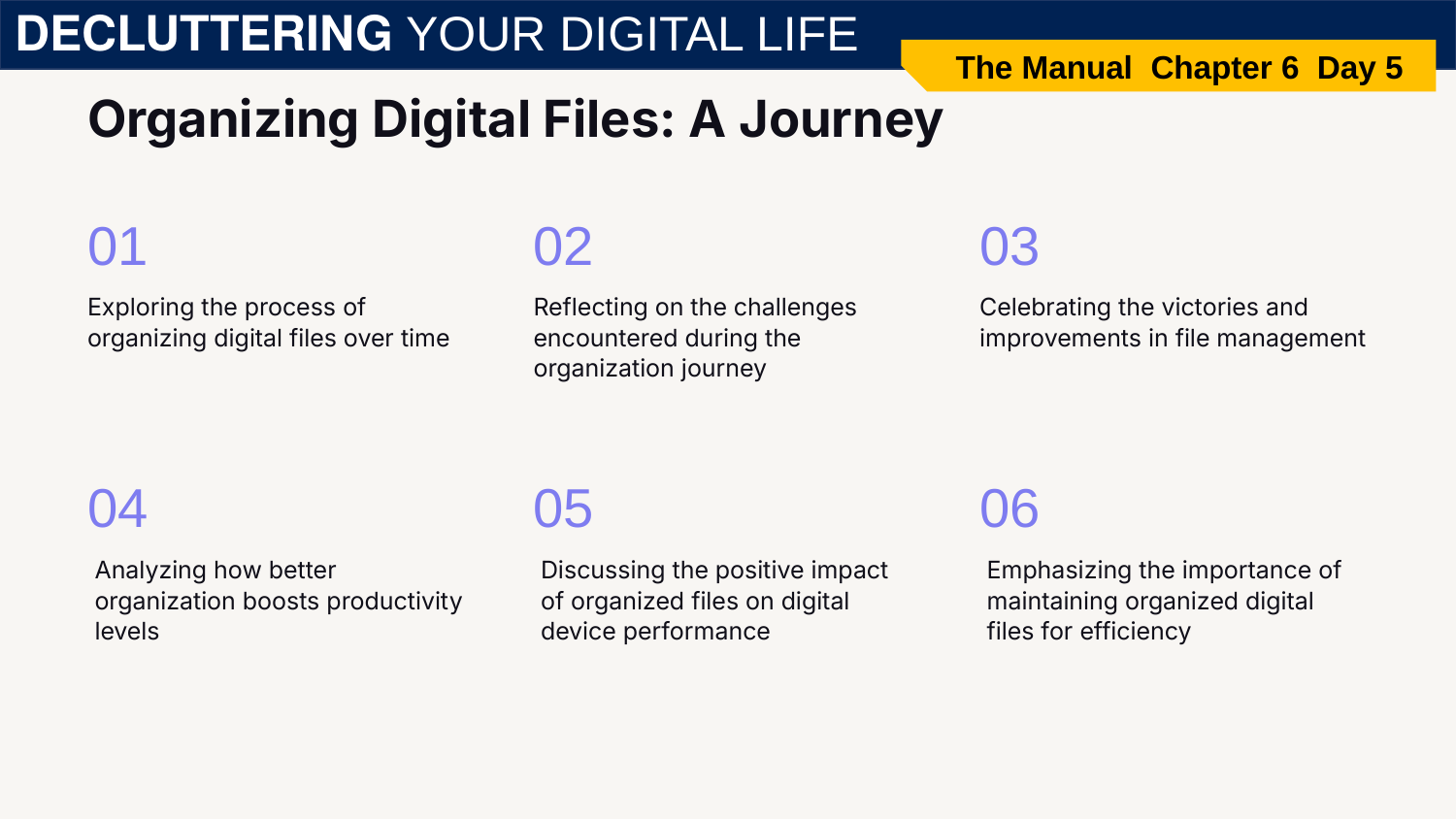

DECLUTTERING YOUR DIGITAL LIFE
The Manual  Chapter 6  Day 5

# Organizing Digital Files: A Journey
01
02
03
Exploring the process of organizing digital files over time
Reflecting on the challenges encountered during the organization journey
Celebrating the victories and improvements in file management
04
05
06
Analyzing how better organization boosts productivity levels
Discussing the positive impact of organized files on digital device performance
Emphasizing the importance of maintaining organized digital files for efficiency